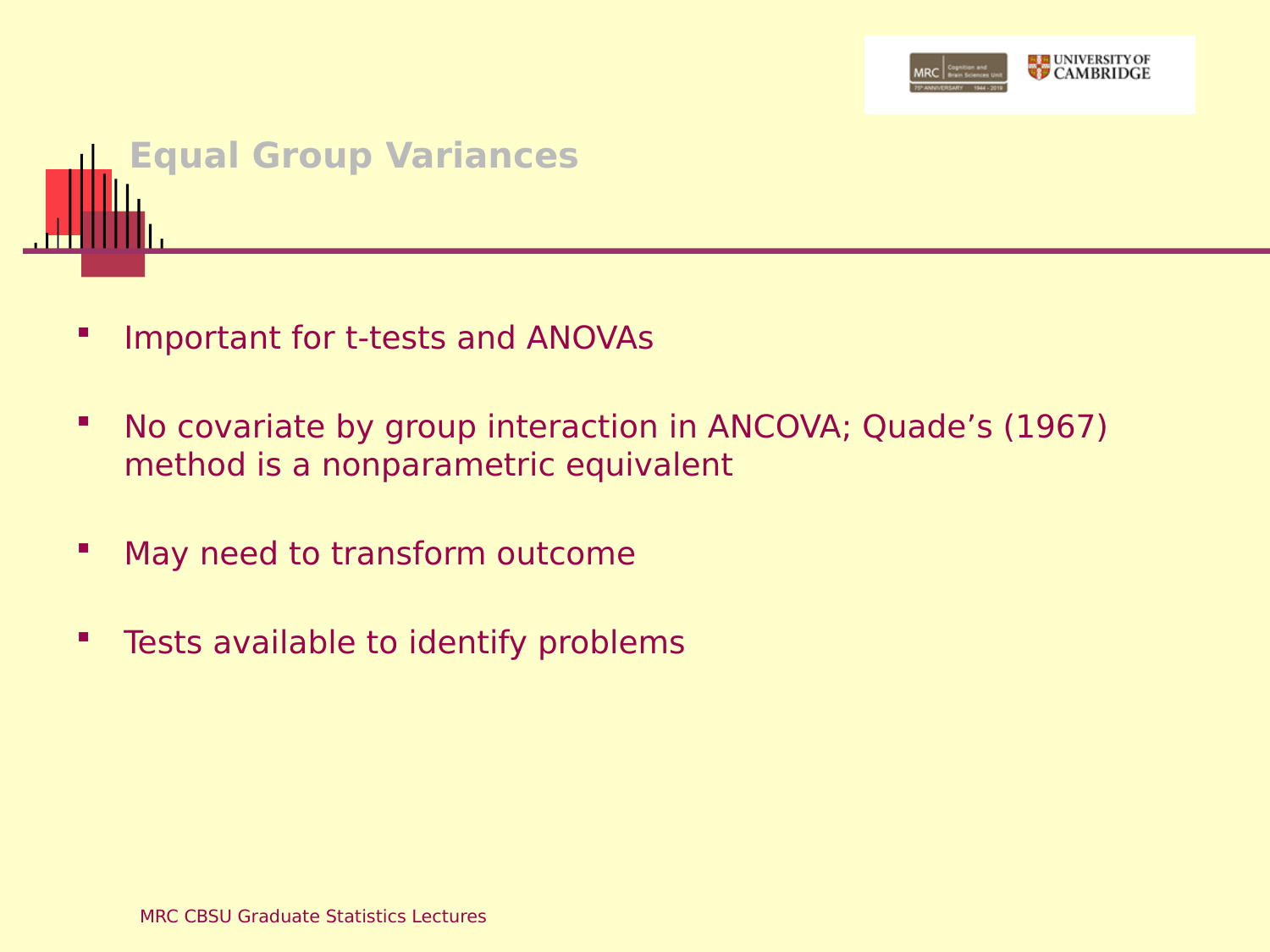

# Equal Group Variances

Important for t-tests and ANOVAs

No covariate by group interaction in ANCOVA; Quade’s (1967) method is a nonparametric equivalent

May need to transform outcome

Tests available to identify problems

MRC CBSU Graduate Statistics Lectures